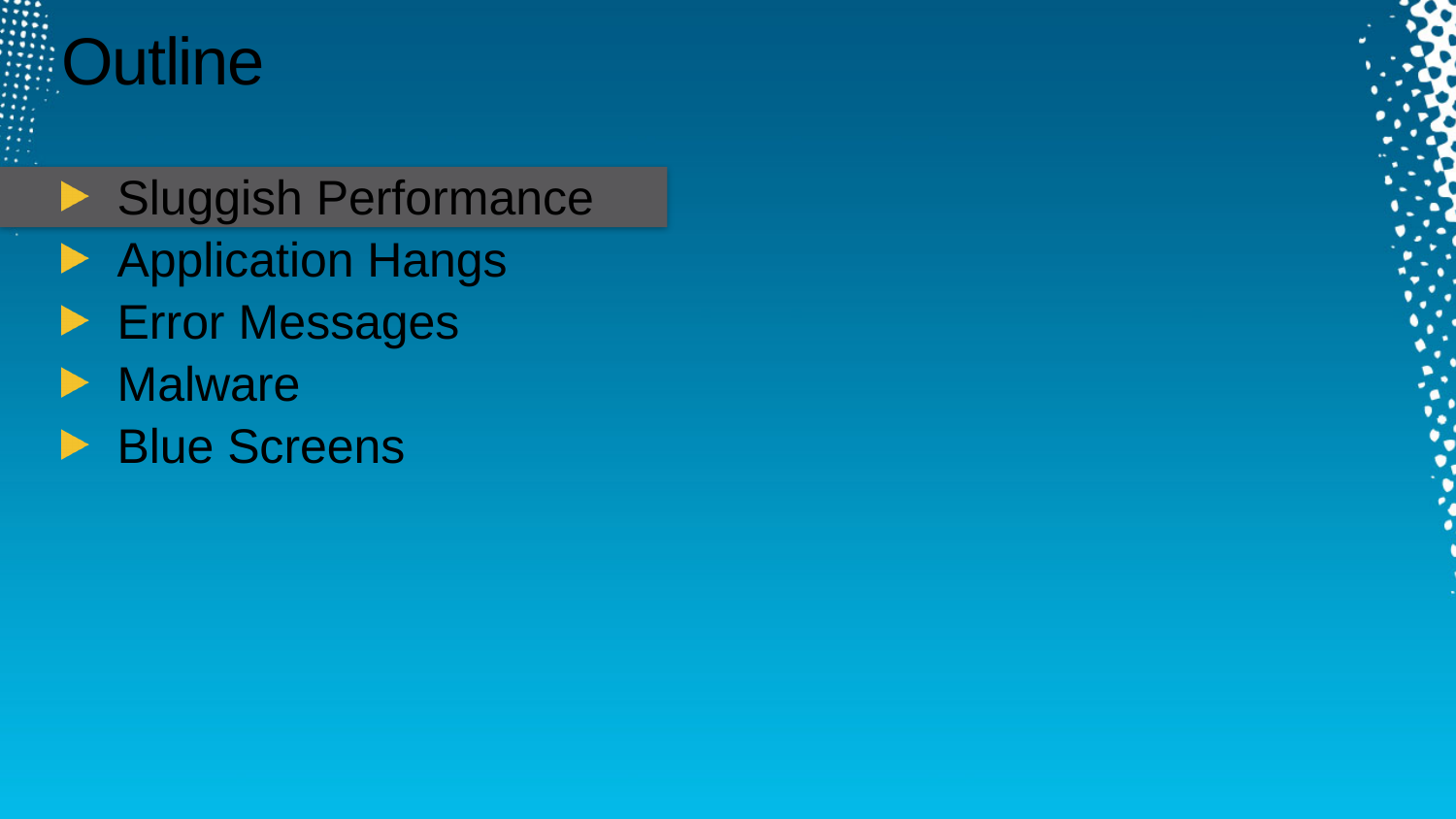

# Outline

Sluggish Performance
Application Hangs
Error Messages
Malware
Blue Screens